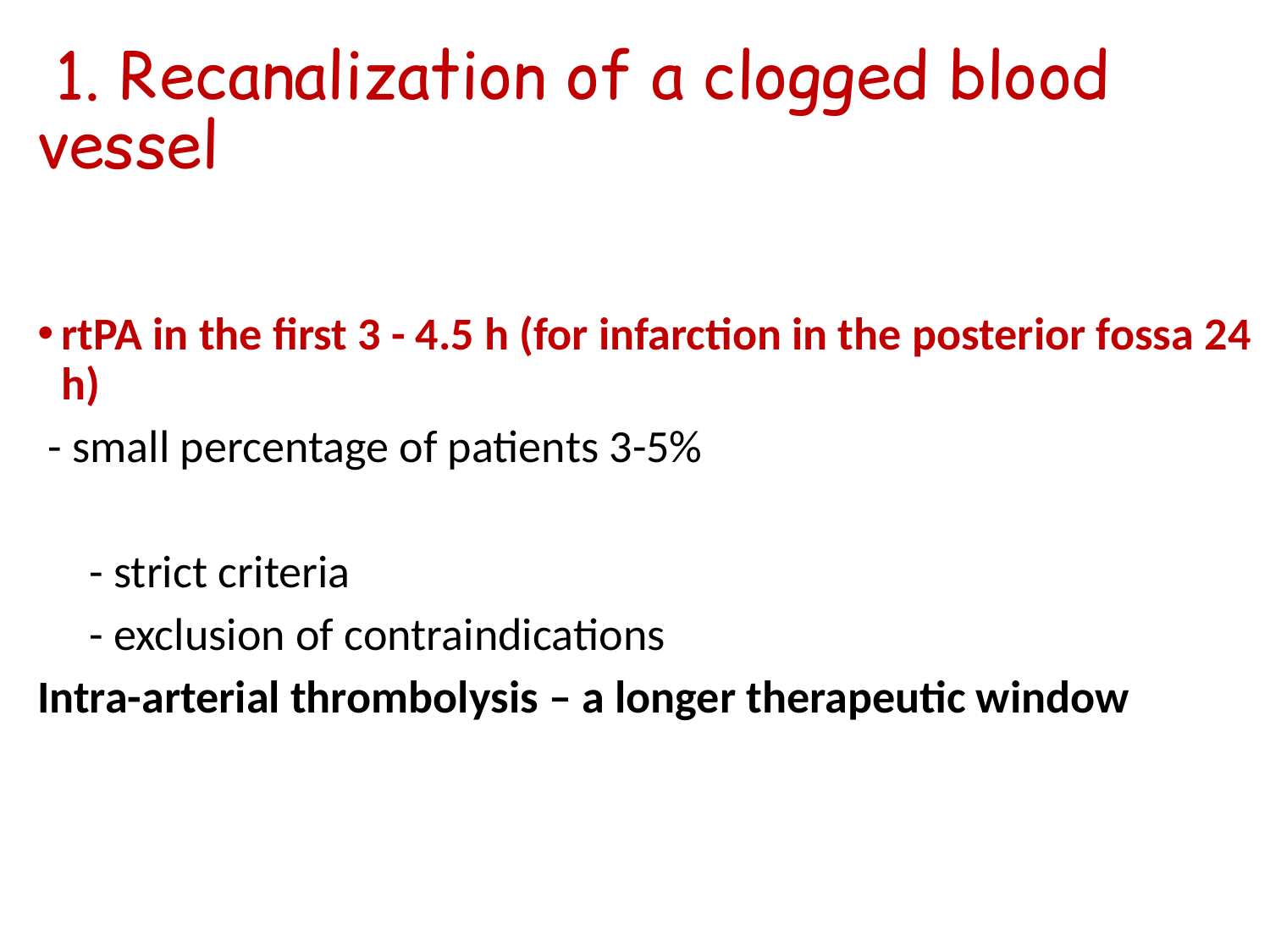

# 1. Recanalization of a clogged blood vessel

rtPA in the first 3 - 4.5 h (for infarction in the posterior fossa 24 h)
 - small percentage of patients 3-5%

     - strict criteria
     - exclusion of contraindications
Intra-arterial thrombolysis – a longer therapeutic window